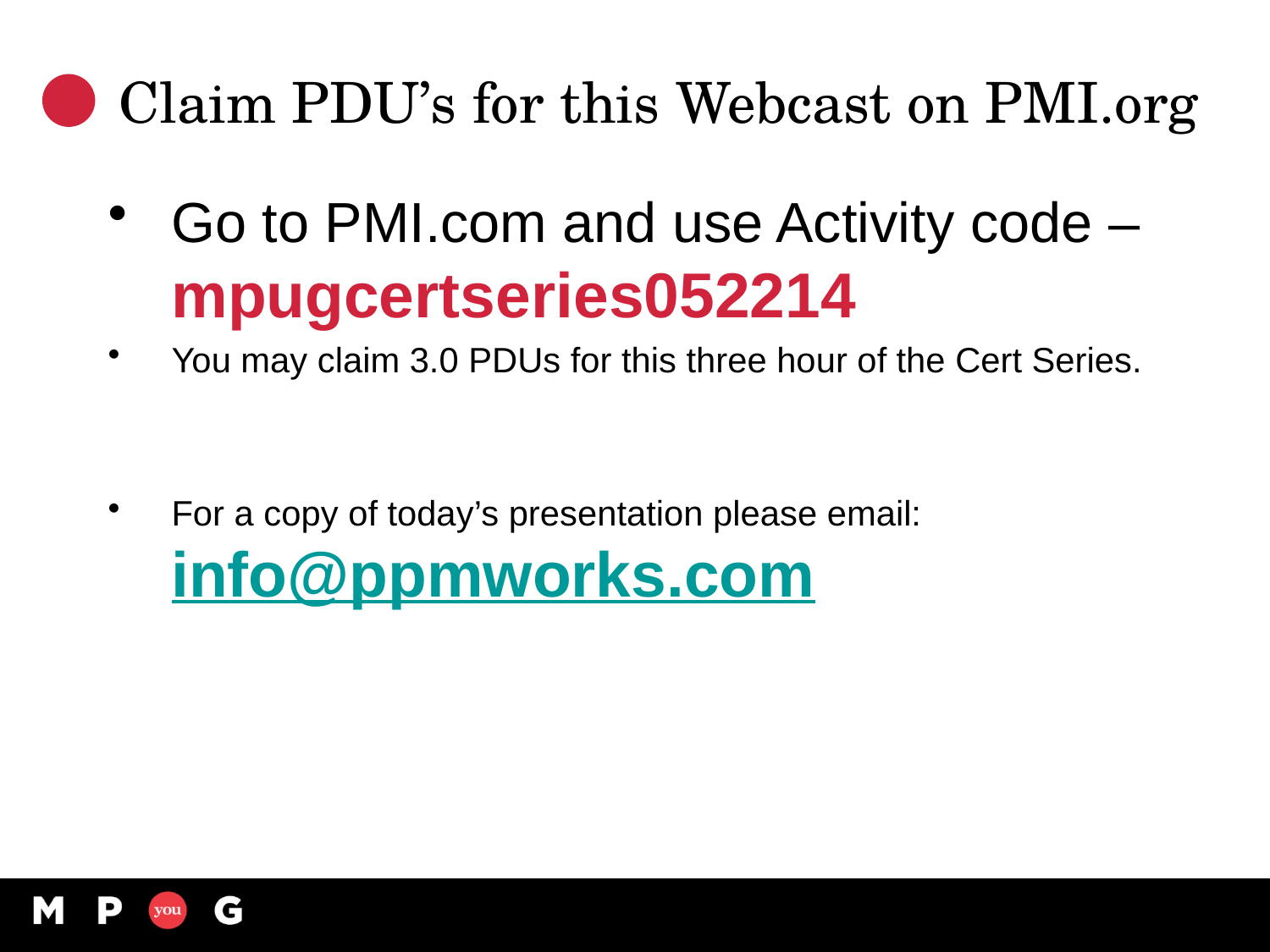

# Claim PDU’s for this Webcast on PMI.org
Go to PMI.com and use Activity code – mpugcertseries052214
You may claim 3.0 PDUs for this three hour of the Cert Series.

For a copy of today’s presentation please email:
info@ppmworks.com